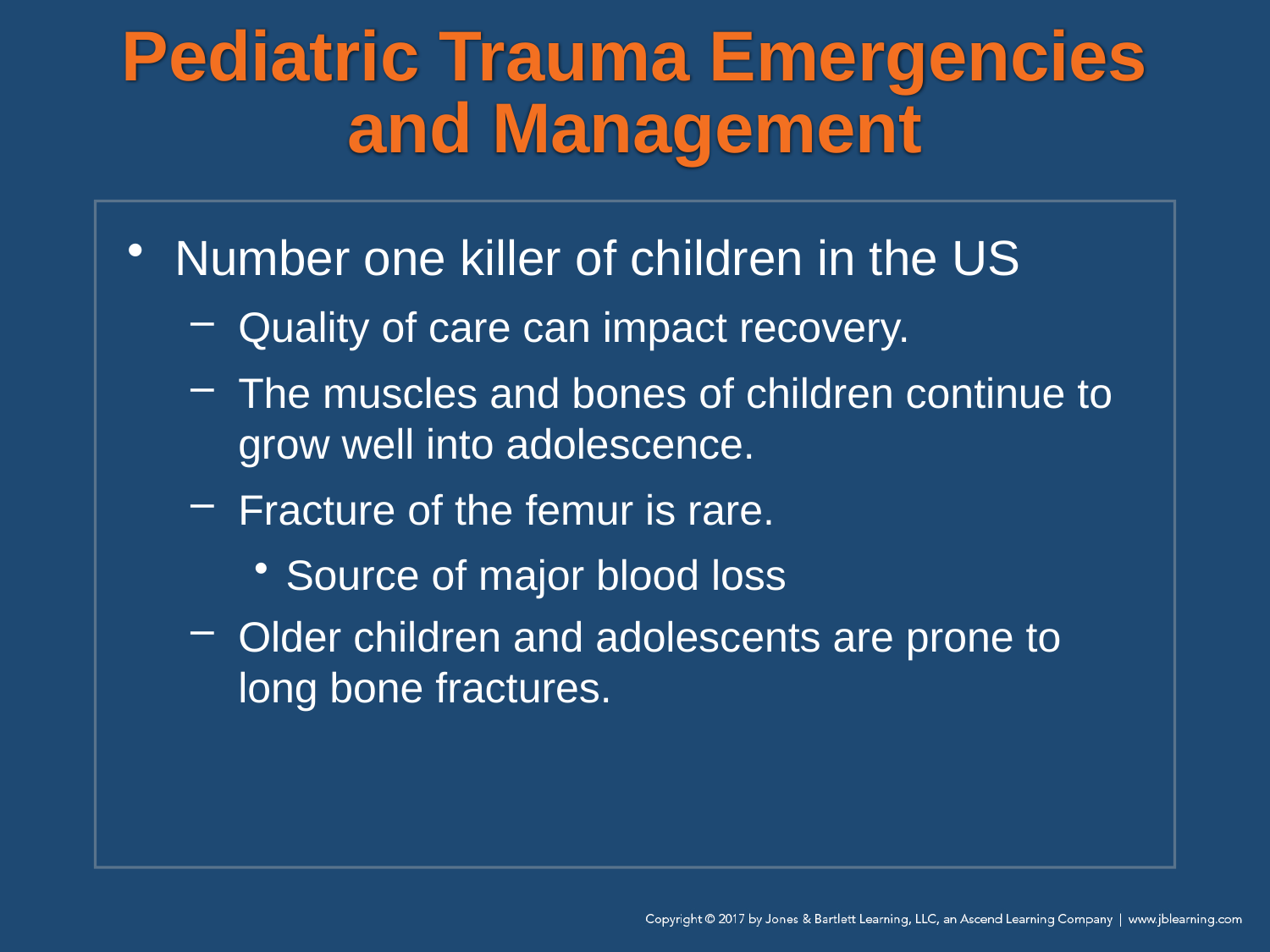

# Pediatric Trauma Emergencies and Management
Number one killer of children in the US
Quality of care can impact recovery.
The muscles and bones of children continue to grow well into adolescence.
Fracture of the femur is rare.
Source of major blood loss
Older children and adolescents are prone to long bone fractures.